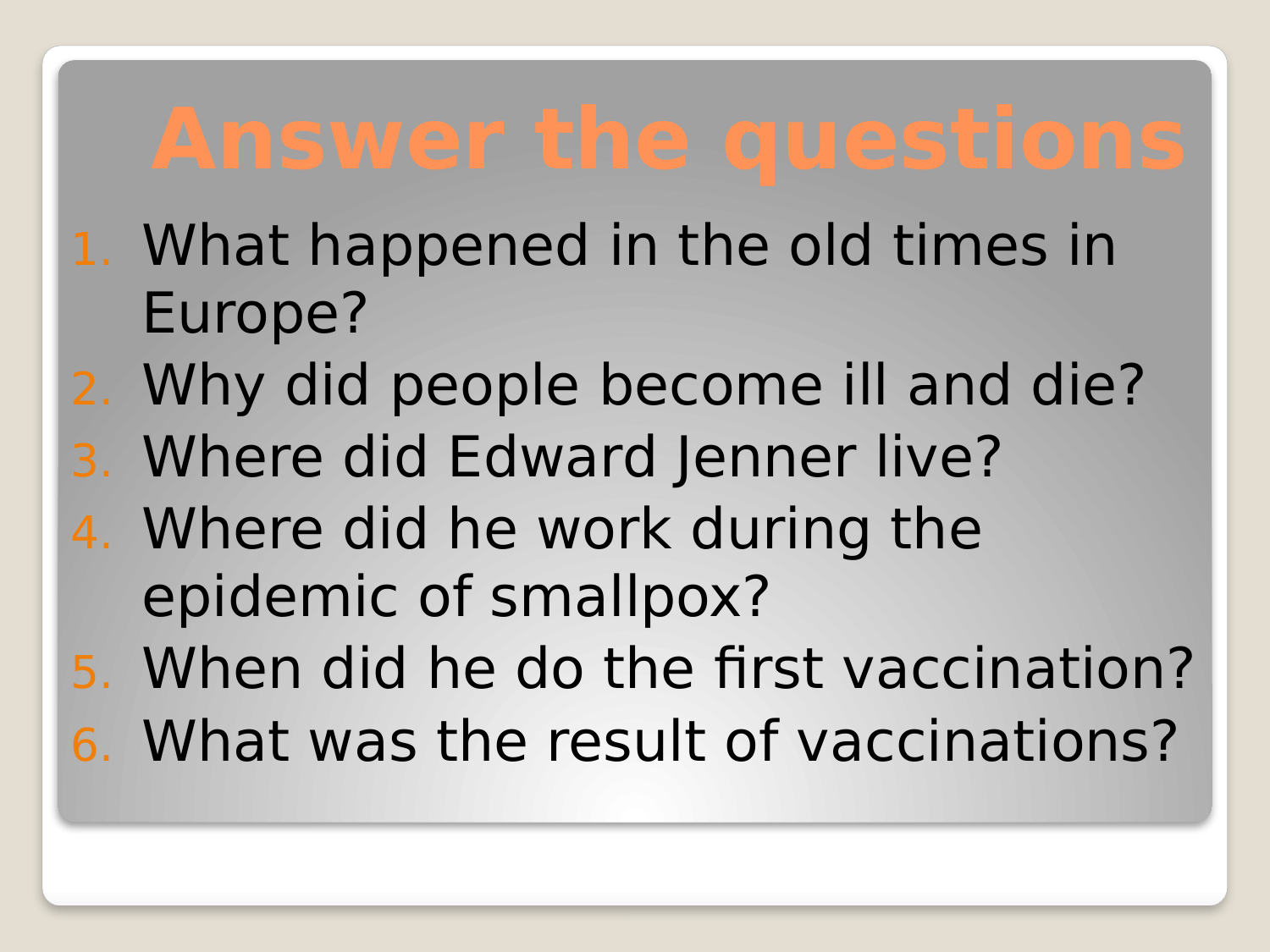

# Answer the questions
What happened in the old times in Europe?
Why did people become ill and die?
Where did Edward Jenner live?
Where did he work during the epidemic of smallpox?
When did he do the first vaccination?
What was the result of vaccinations?